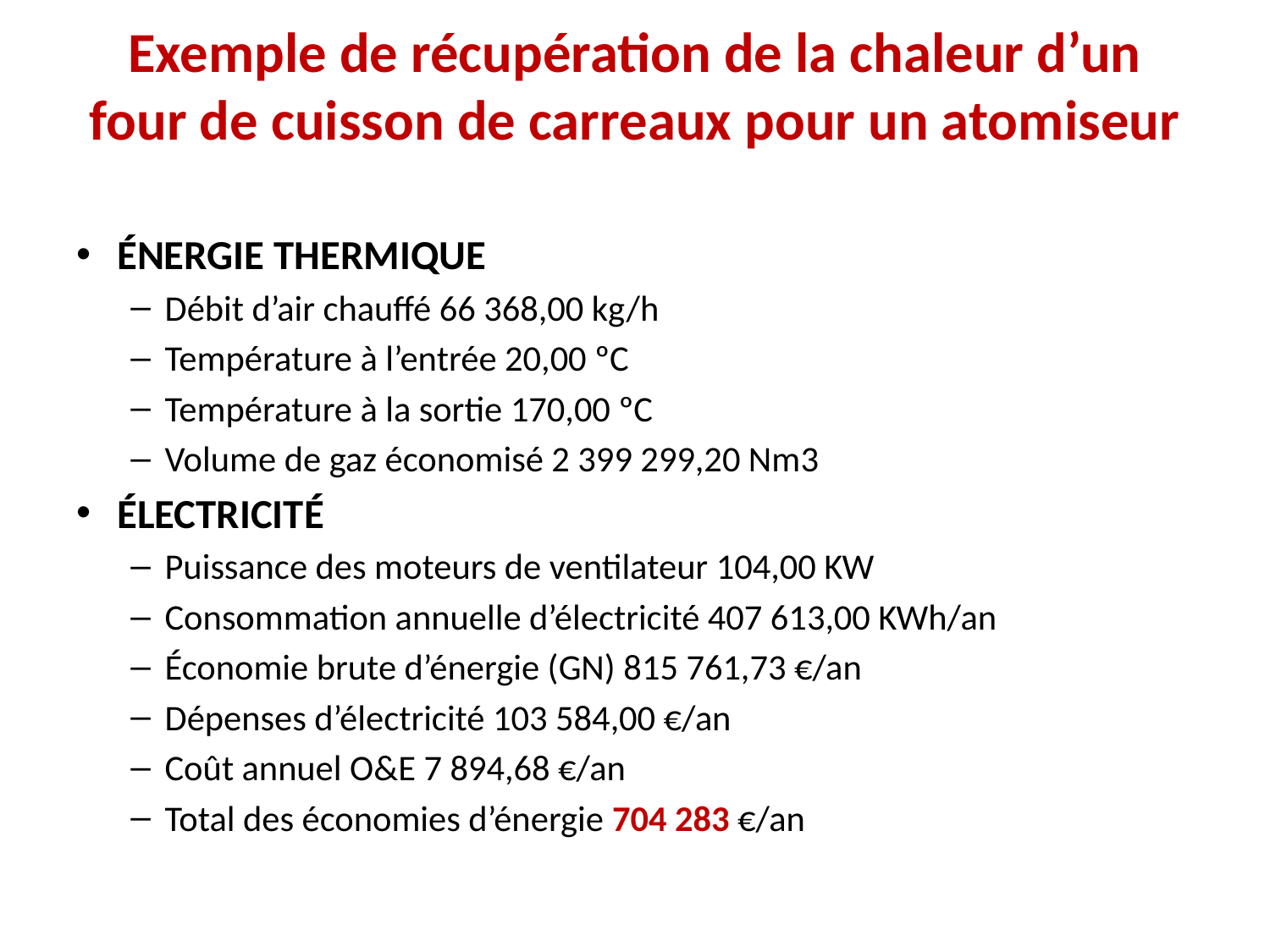

# Exemple de récupération de la chaleur d’un four de cuisson de carreaux pour un atomiseur
ÉNERGIE THERMIQUE
Débit d’air chauffé 66 368,00 kg/h
Température à l’entrée 20,00 ºC
Température à la sortie 170,00 ºC
Volume de gaz économisé 2 399 299,20 Nm3
ÉLECTRICITÉ
Puissance des moteurs de ventilateur 104,00 KW
Consommation annuelle d’électricité 407 613,00 KWh/an
Économie brute d’énergie (GN) 815 761,73 €/an
Dépenses d’électricité 103 584,00 €/an
Coût annuel O&E 7 894,68 €/an
Total des économies d’énergie 704 283 €/an